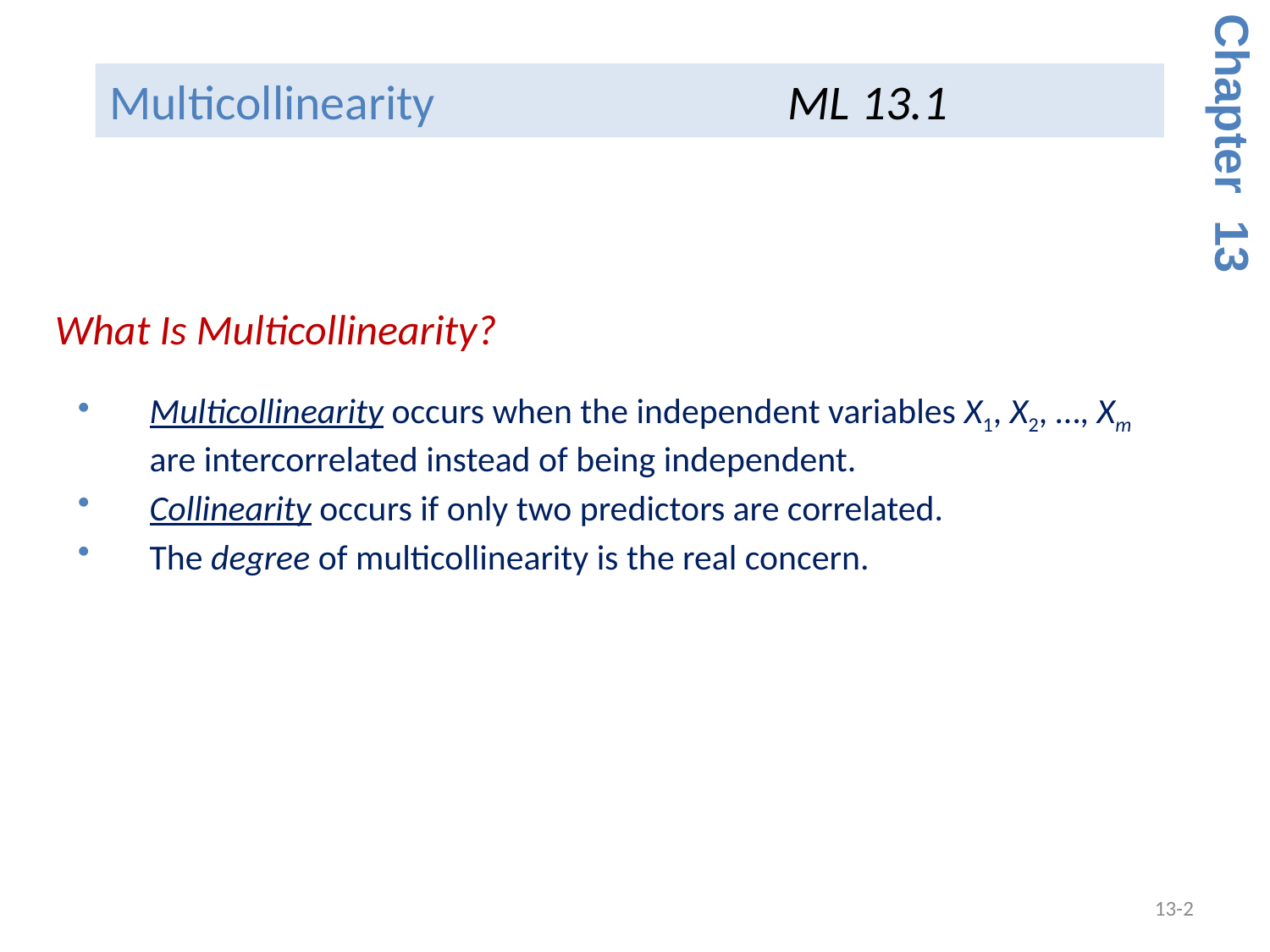

# Multicollinearity                                ML 13.1
Chapter  13
 What Is Multicollinearity?
Multicollinearity occurs when the independent variables X1, X2, …, Xm are intercorrelated instead of being independent.
Collinearity occurs if only two predictors are correlated.
The degree of multicollinearity is the real concern.
13-2